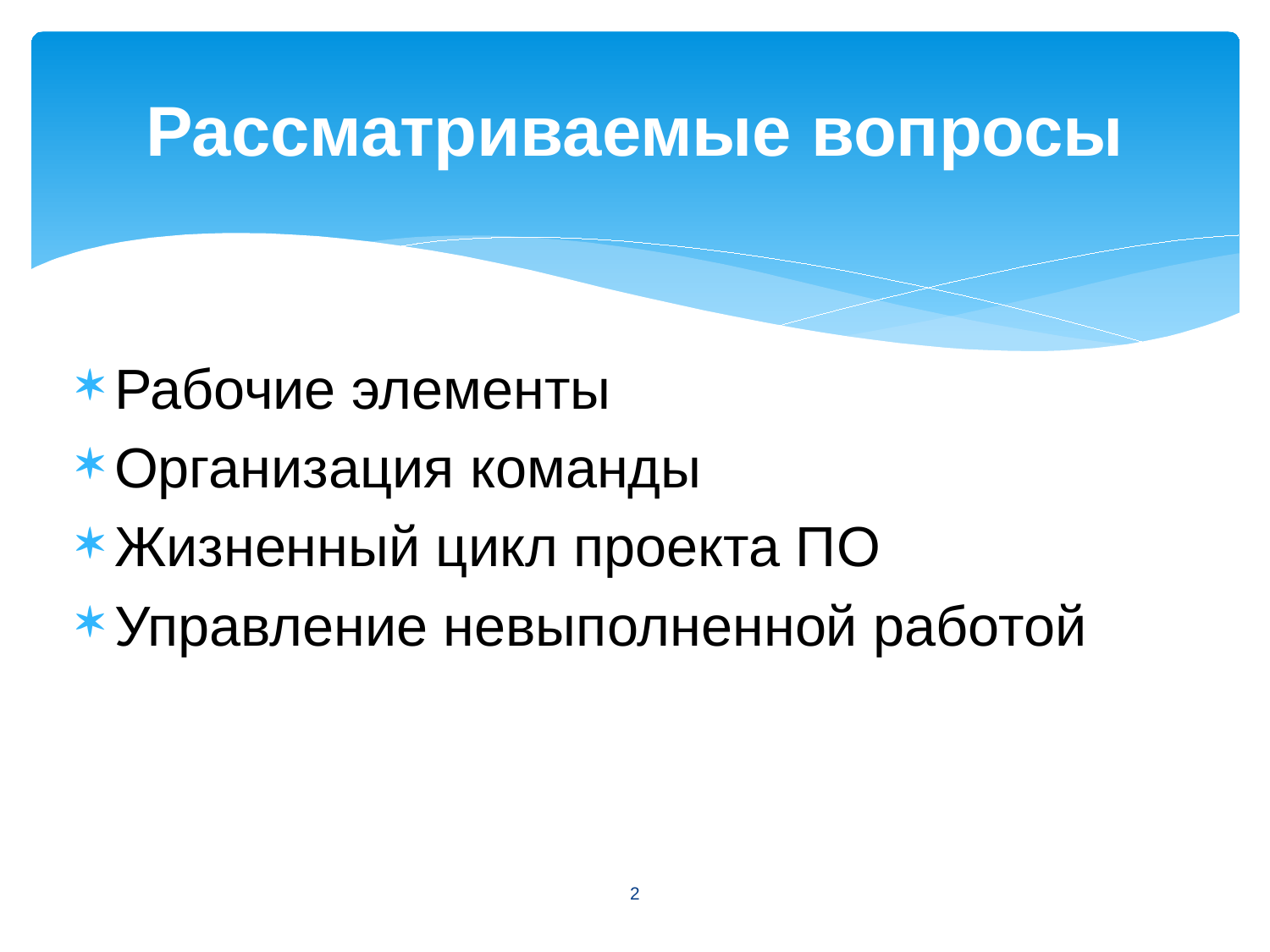

# Рассматриваемые вопросы
Рабочие элементы
Организация команды
Жизненный цикл проекта ПО
Управление невыполненной работой
2